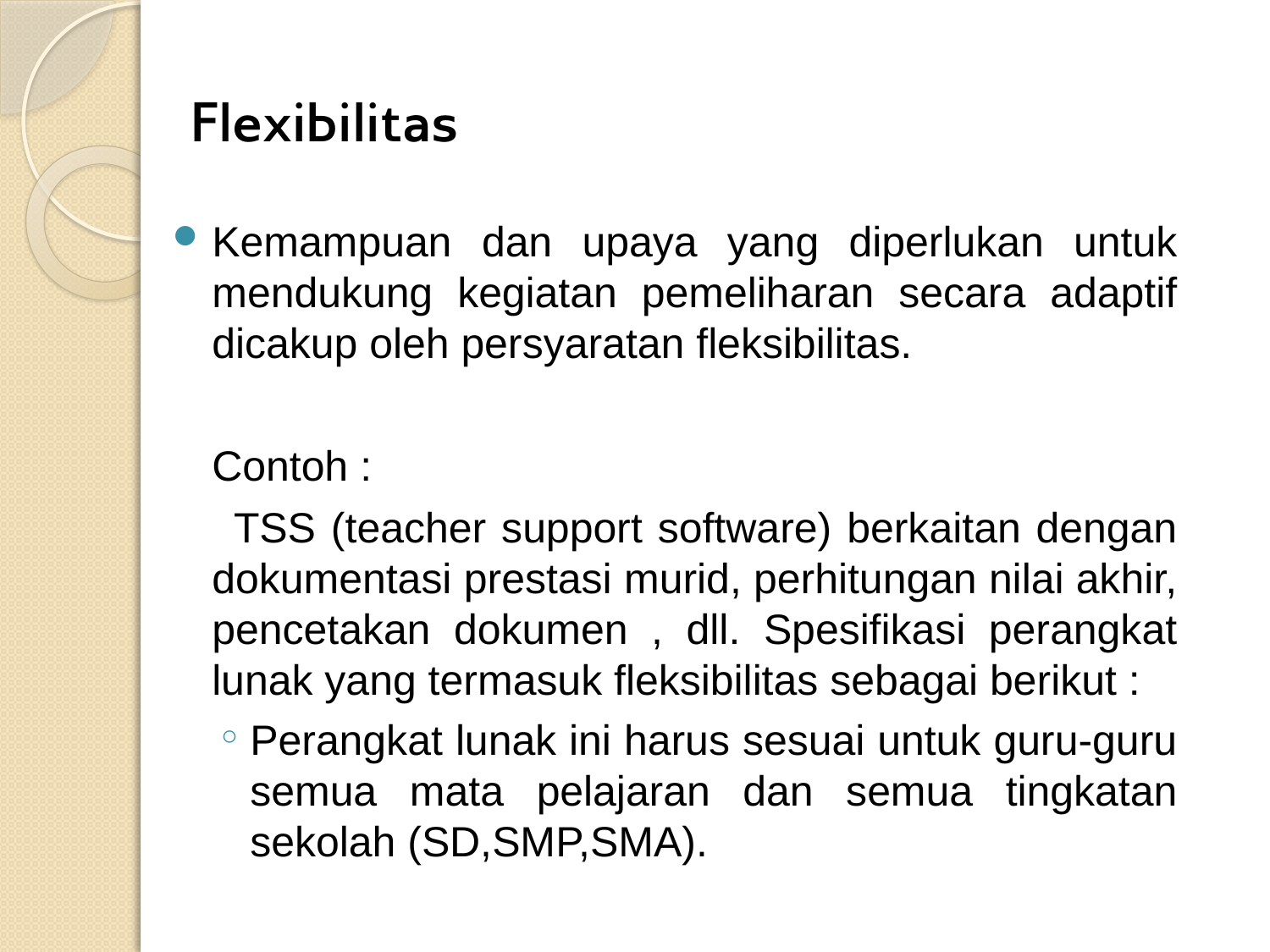

# Flexibilitas
Kemampuan dan upaya yang diperlukan untuk mendukung kegiatan pemeliharan secara adaptif dicakup oleh persyaratan fleksibilitas.

	Contoh :
    TSS (teacher support software) berkaitan dengan dokumentasi prestasi murid, perhitungan nilai akhir, pencetakan dokumen , dll. Spesifikasi perangkat lunak yang termasuk fleksibilitas sebagai berikut :
Perangkat lunak ini harus sesuai untuk guru-guru semua mata pelajaran dan semua tingkatan sekolah (SD,SMP,SMA).